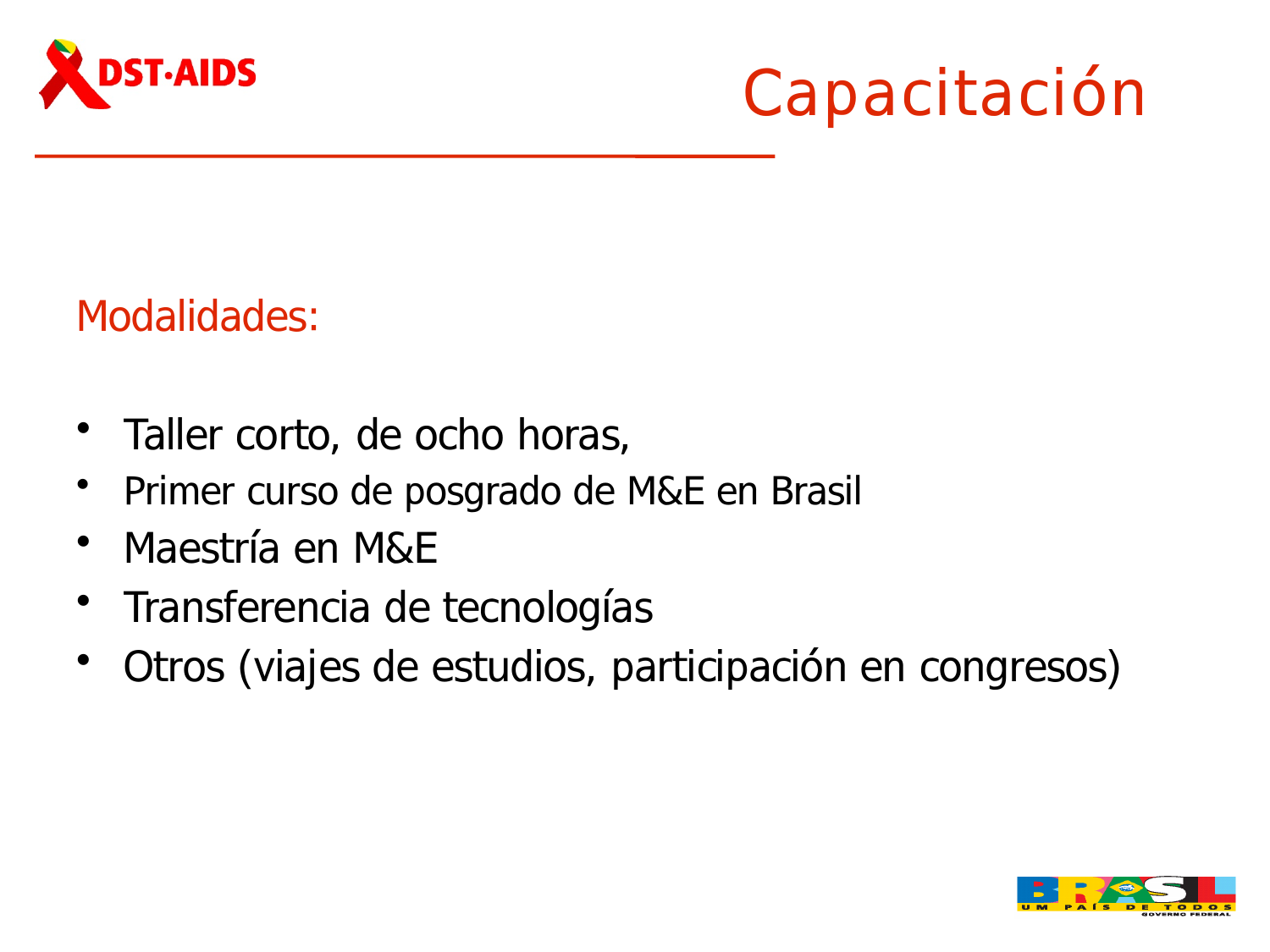

# Capacitación

Modalidades:

Taller corto, de ocho horas,
Primer curso de posgrado de M&E en Brasil
Maestría en M&E
Transferencia de tecnologías
Otros (viajes de estudios, participación en congresos)